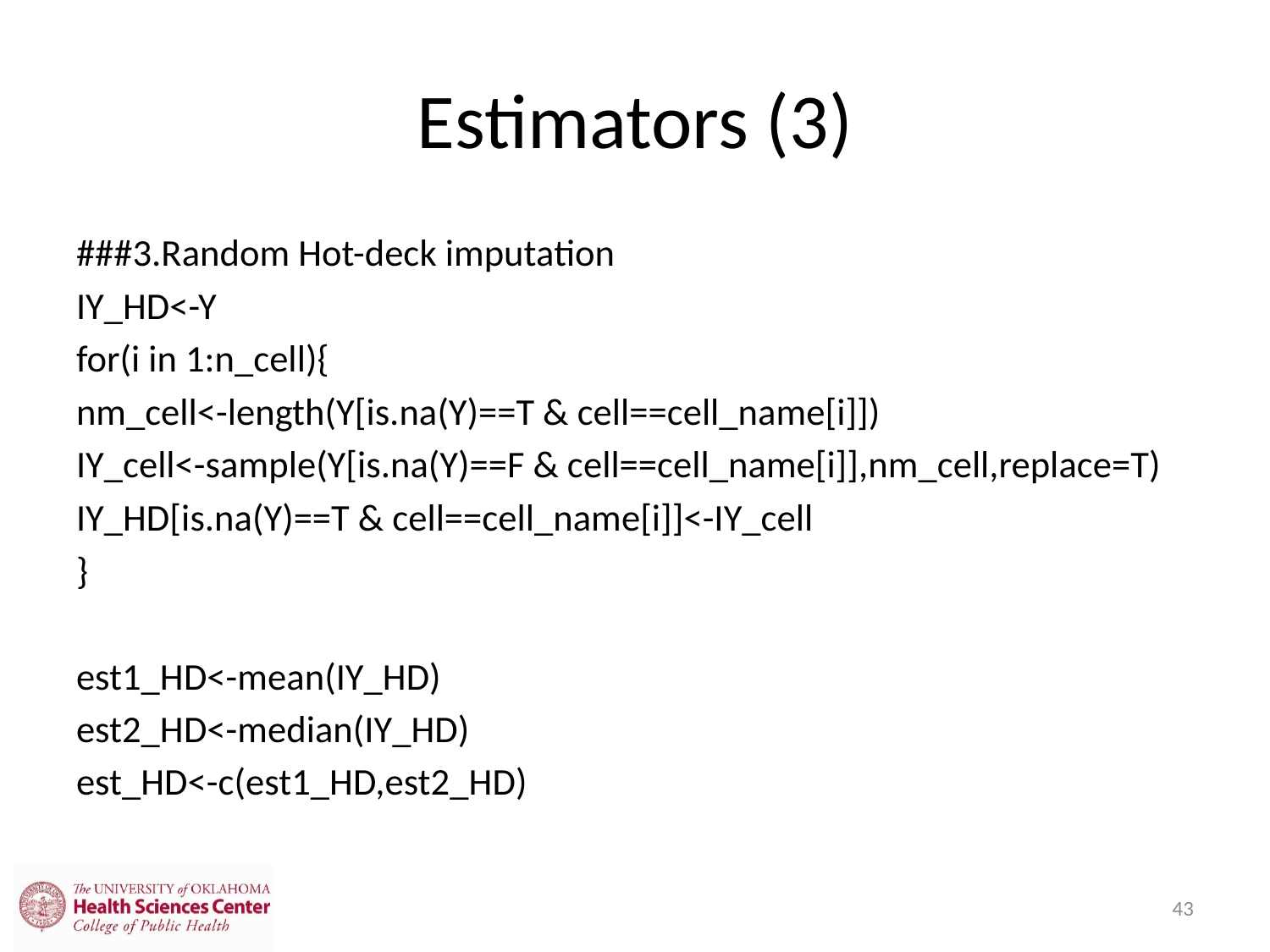

# Estimators (3)
###3.Random Hot-deck imputation
IY_HD<-Y
for(i in 1:n_cell){
nm_cell<-length(Y[is.na(Y)==T & cell==cell_name[i]])
IY_cell<-sample(Y[is.na(Y)==F & cell==cell_name[i]],nm_cell,replace=T)
IY_HD[is.na(Y)==T & cell==cell_name[i]]<-IY_cell
}

est1_HD<-mean(IY_HD)
est2_HD<-median(IY_HD)
est_HD<-c(est1_HD,est2_HD)

43